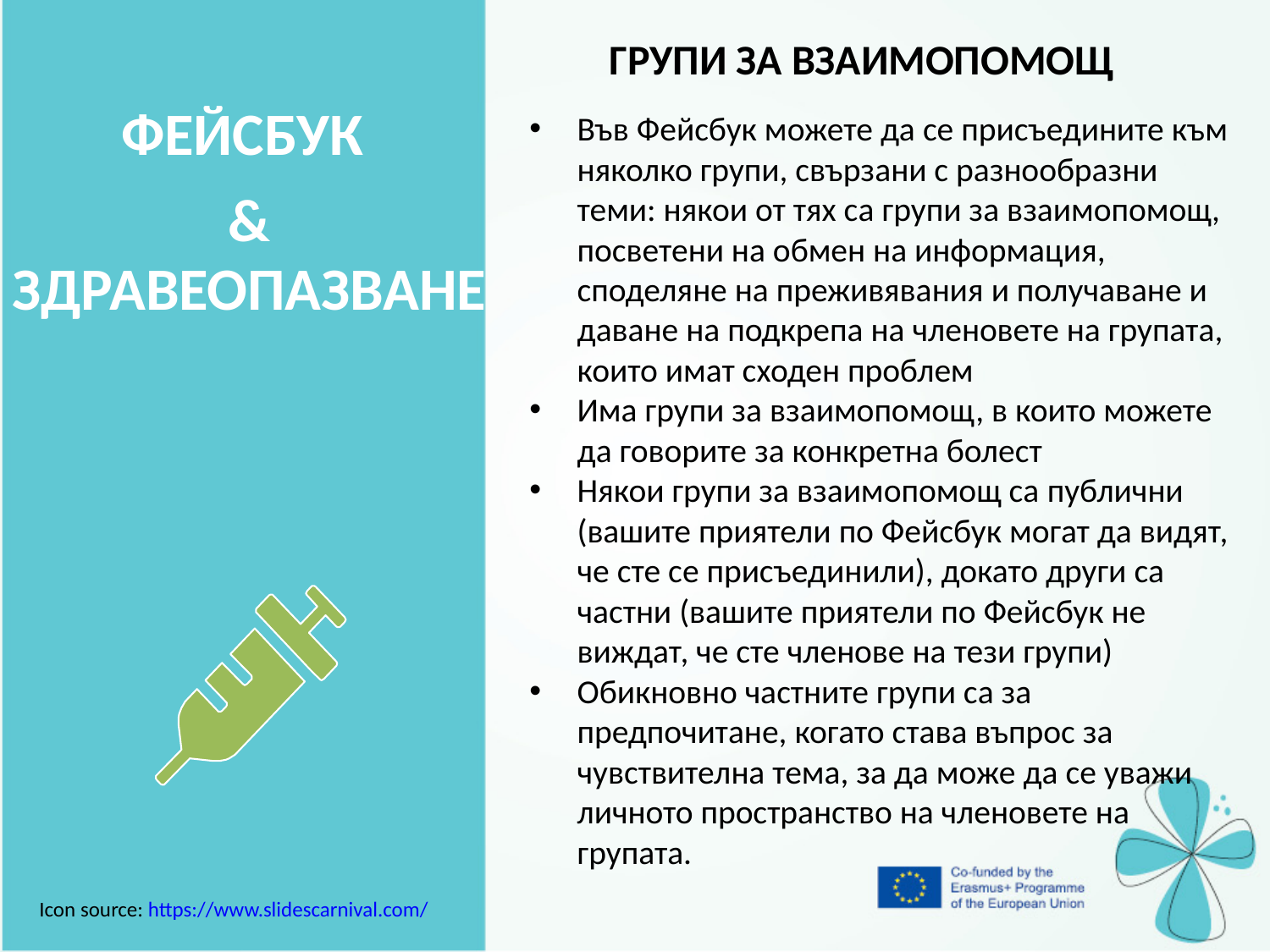

ГРУПИ ЗА ВЗАИМОПОМОЩ

| ФЕЙСБУК & ЗДРАВЕОПАЗВАНЕ |
| --- |
Във Фейсбук можете да се присъедините към няколко групи, свързани с разнообразни теми: някои от тях са групи за взаимопомощ, посветени на обмен на информация, споделяне на преживявания и получаване и даване на подкрепа на членовете на групата, които имат сходен проблем
Има групи за взаимопомощ, в които можете да говорите за конкретна болест
Някои групи за взаимопомощ са публични (вашите приятели по Фейсбук могат да видят, че сте се присъединили), докато други са частни (вашите приятели по Фейсбук не виждат, че сте членове на тези групи)
Обикновно частните групи са за предпочитане, когато става въпрос за чувствителна тема, за да може да се уважи личното пространство на членовете на групата.

Icon source: https://www.slidescarnival.com/